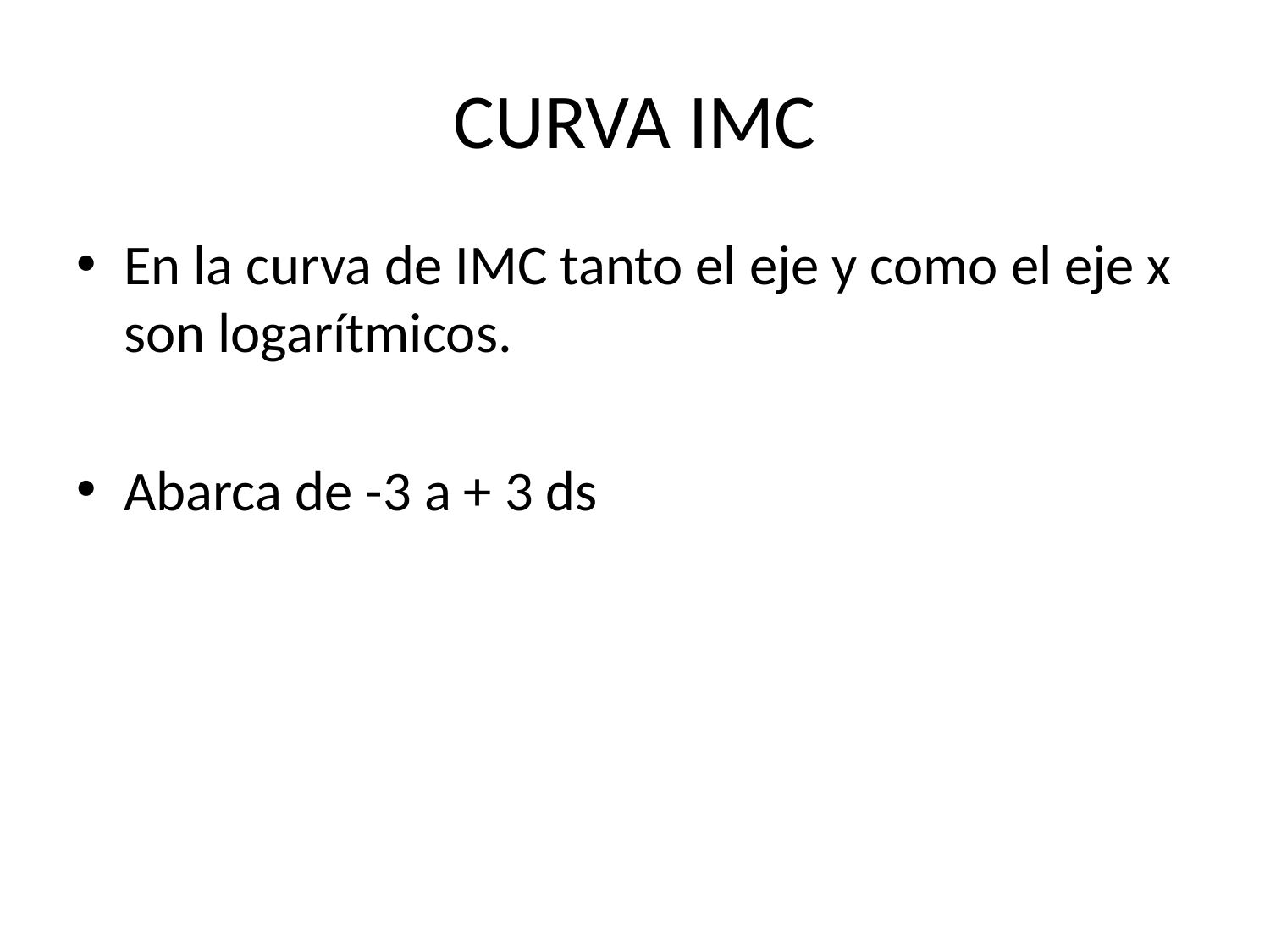

# CURVA IMC
En la curva de IMC tanto el eje y como el eje x son logarítmicos.

Abarca de -3 a + 3 ds